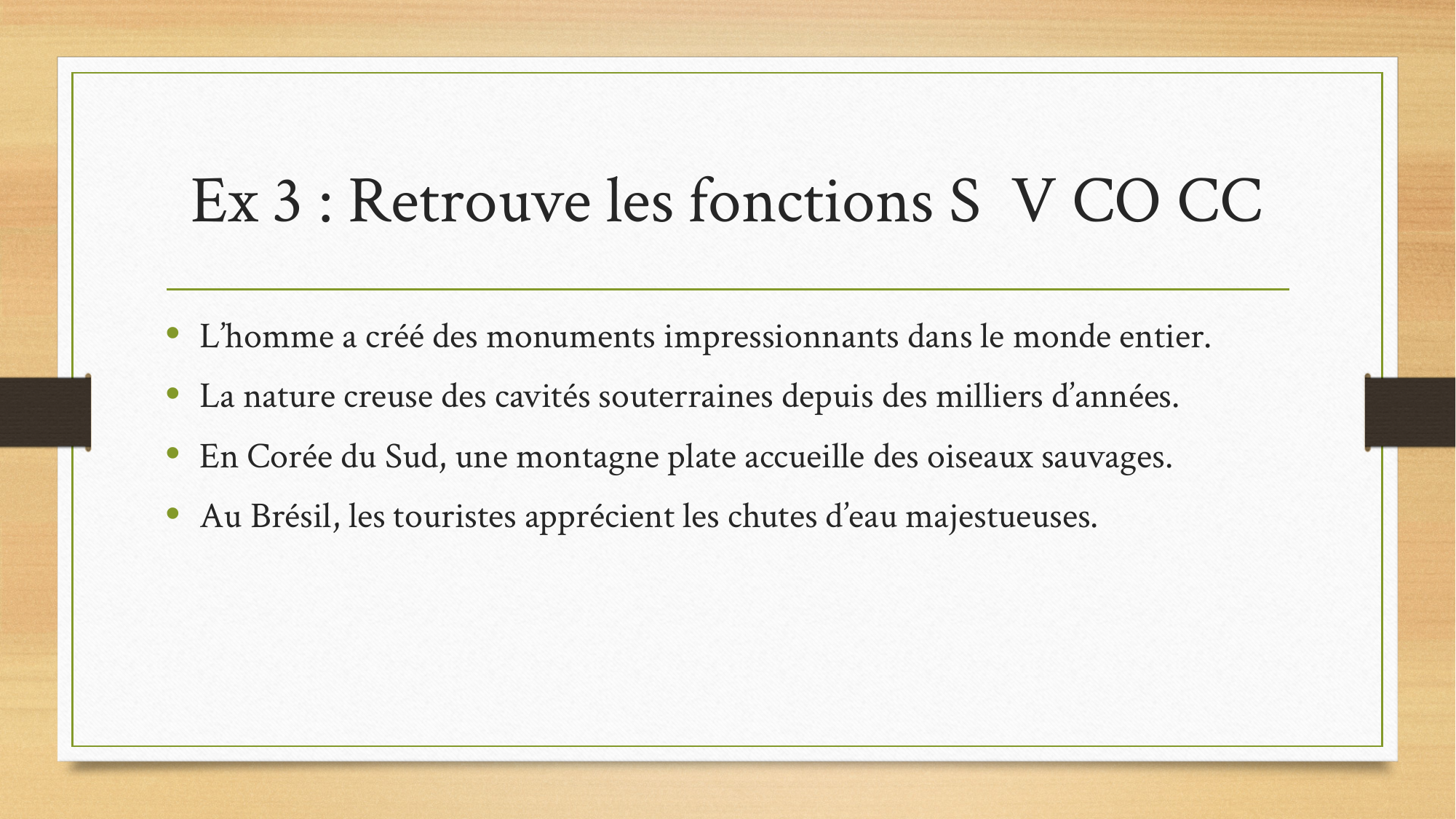

# Ex 3 : Retrouve les fonctions S  V CO CC
L’homme a créé des monuments impressionnants dans le monde entier.
La nature creuse des cavités souterraines depuis des milliers d’années.
En Corée du Sud, une montagne plate accueille des oiseaux sauvages.
Au Brésil, les touristes apprécient les chutes d’eau majestueuses.